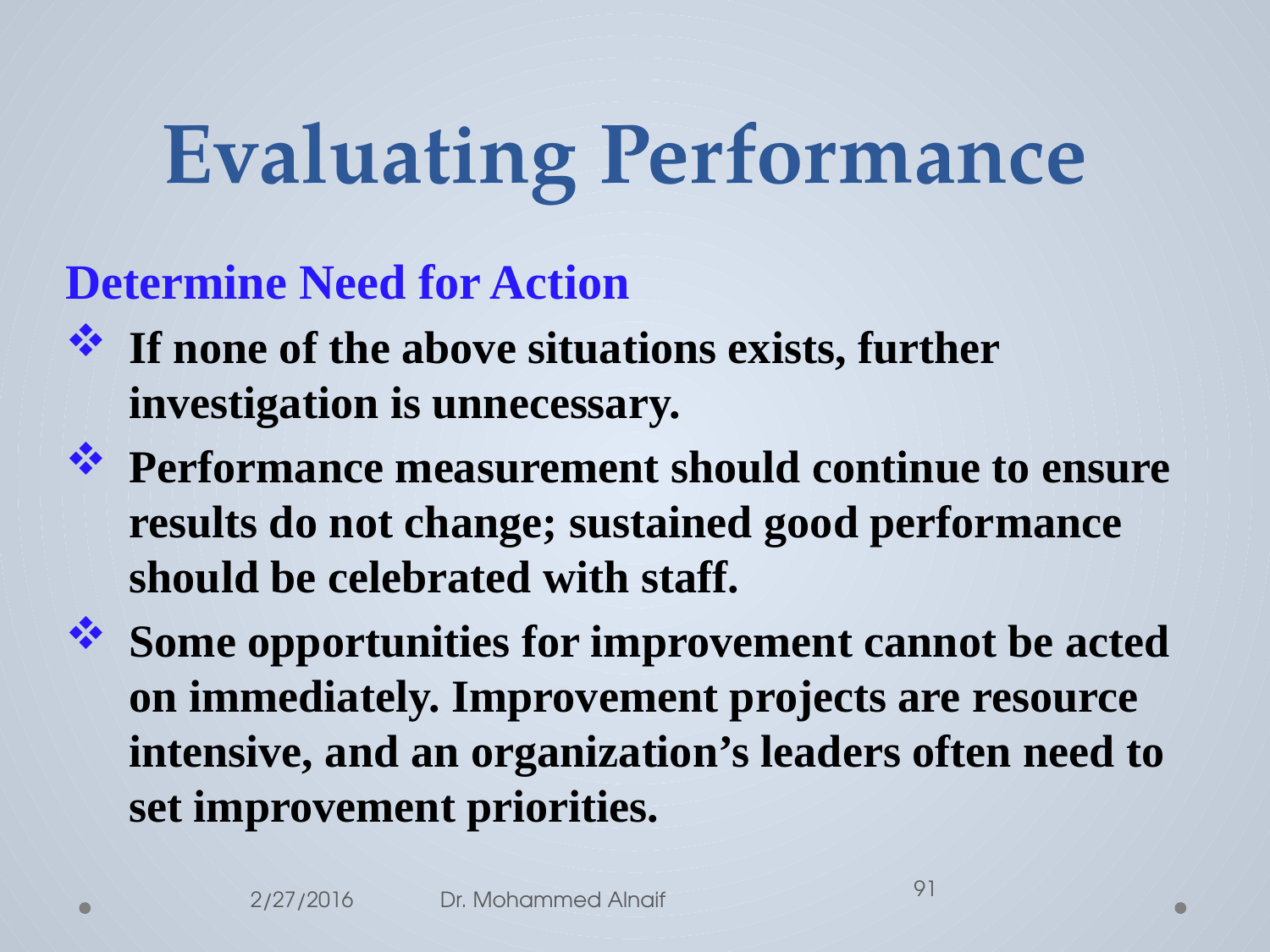

# Evaluating Performance
Determine Need for Action
If none of the above situations exists, further investigation is unnecessary.
Performance measurement should continue to ensure results do not change; sustained good performance should be celebrated with staff.
Some opportunities for improvement cannot be acted on immediately. Improvement projects are resource intensive, and an organization’s leaders often need to set improvement priorities.
91
2/27/2016
Dr. Mohammed Alnaif